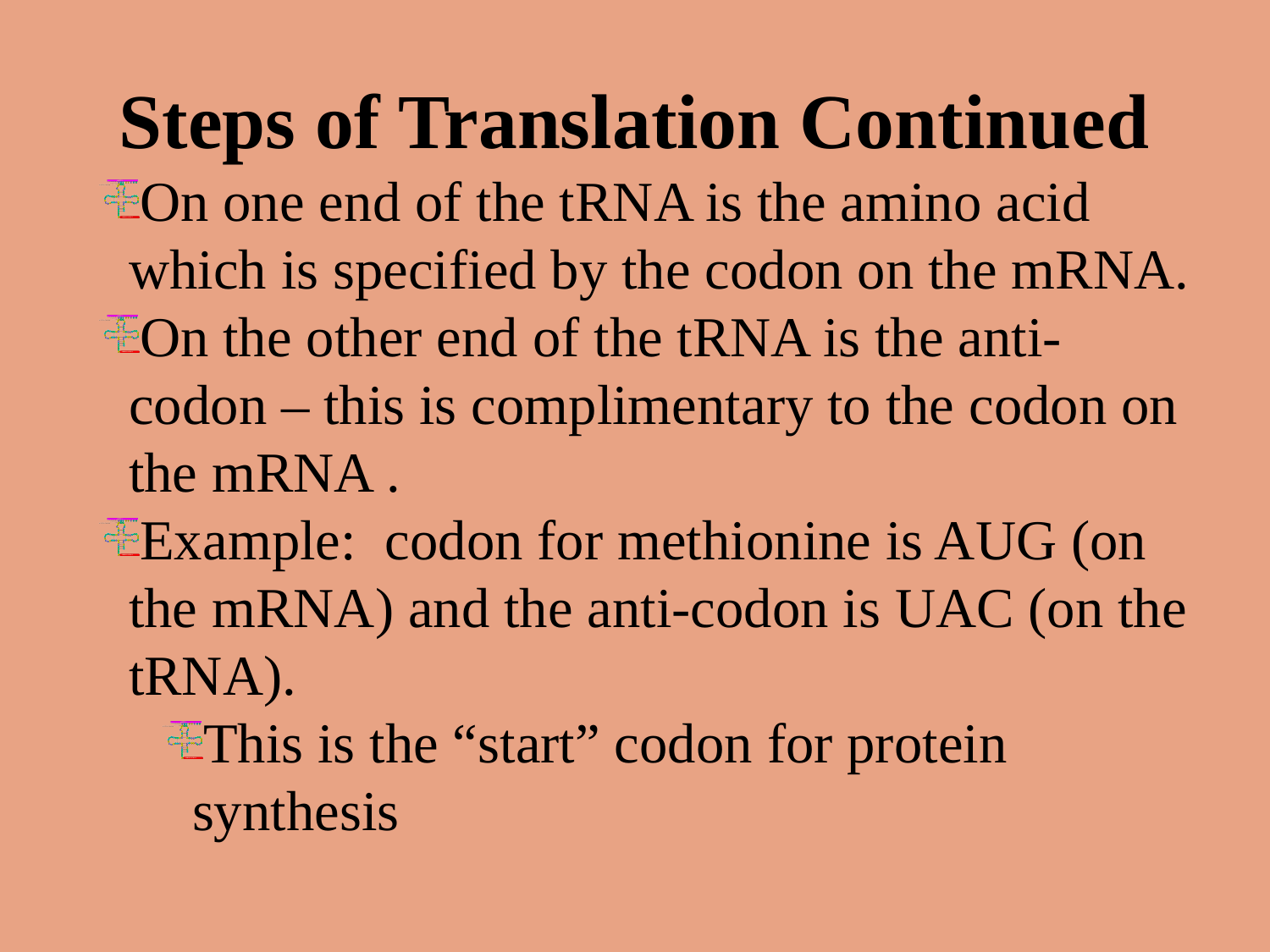

# Steps of Translation Continued
On one end of the tRNA is the amino acid which is specified by the codon on the mRNA.
On the other end of the tRNA is the anti-codon – this is complimentary to the codon on the mRNA .
Example:  codon for methionine is AUG (on the mRNA) and the anti-codon is UAC (on the tRNA).
This is the “start” codon for protein synthesis